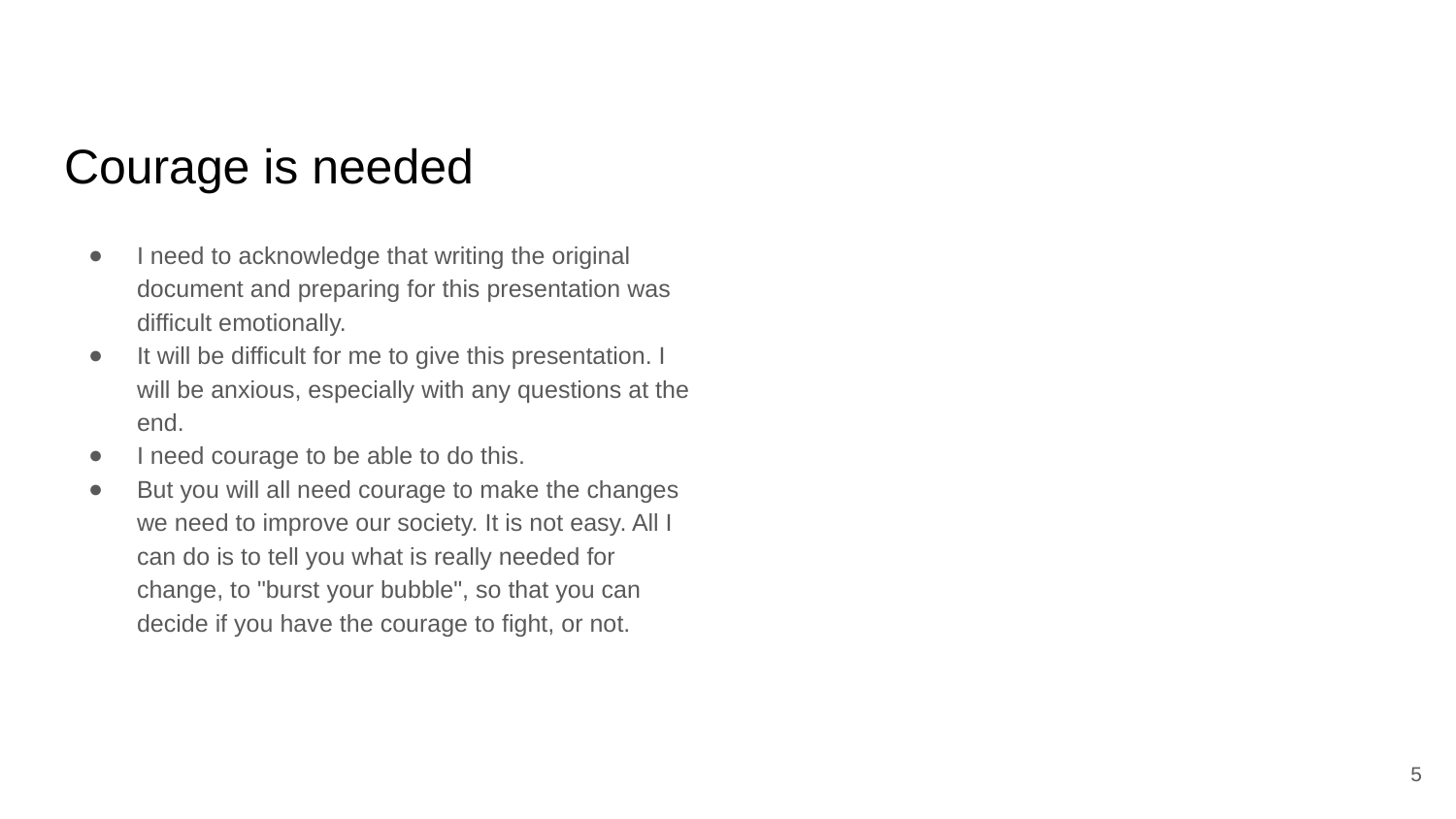

# Courage is needed
I need to acknowledge that writing the original document and preparing for this presentation was difficult emotionally.
It will be difficult for me to give this presentation. I will be anxious, especially with any questions at the end.
I need courage to be able to do this.
But you will all need courage to make the changes we need to improve our society. It is not easy. All I can do is to tell you what is really needed for change, to "burst your bubble", so that you can decide if you have the courage to fight, or not.

5